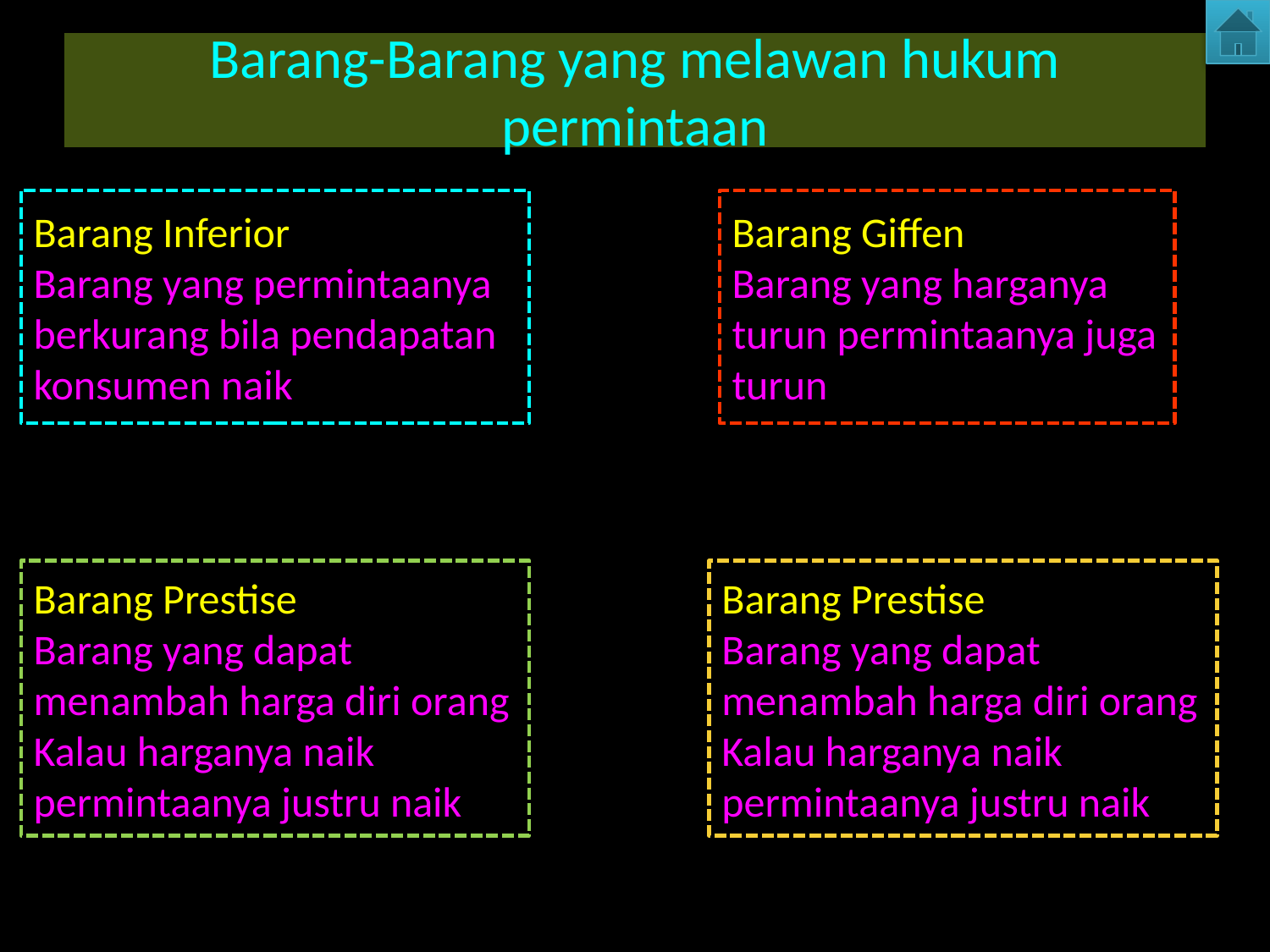

# Barang-Barang yang melawan hukum permintaan
Barang Inferior
Barang yang permintaanya berkurang bila pendapatan konsumen naik
Barang Giffen
Barang yang harganya turun permintaanya juga turun
Barang Prestise
Barang yang dapat menambah harga diri orang
Kalau harganya naik permintaanya justru naik
Barang Prestise
Barang yang dapat menambah harga diri orang
Kalau harganya naik permintaanya justru naik